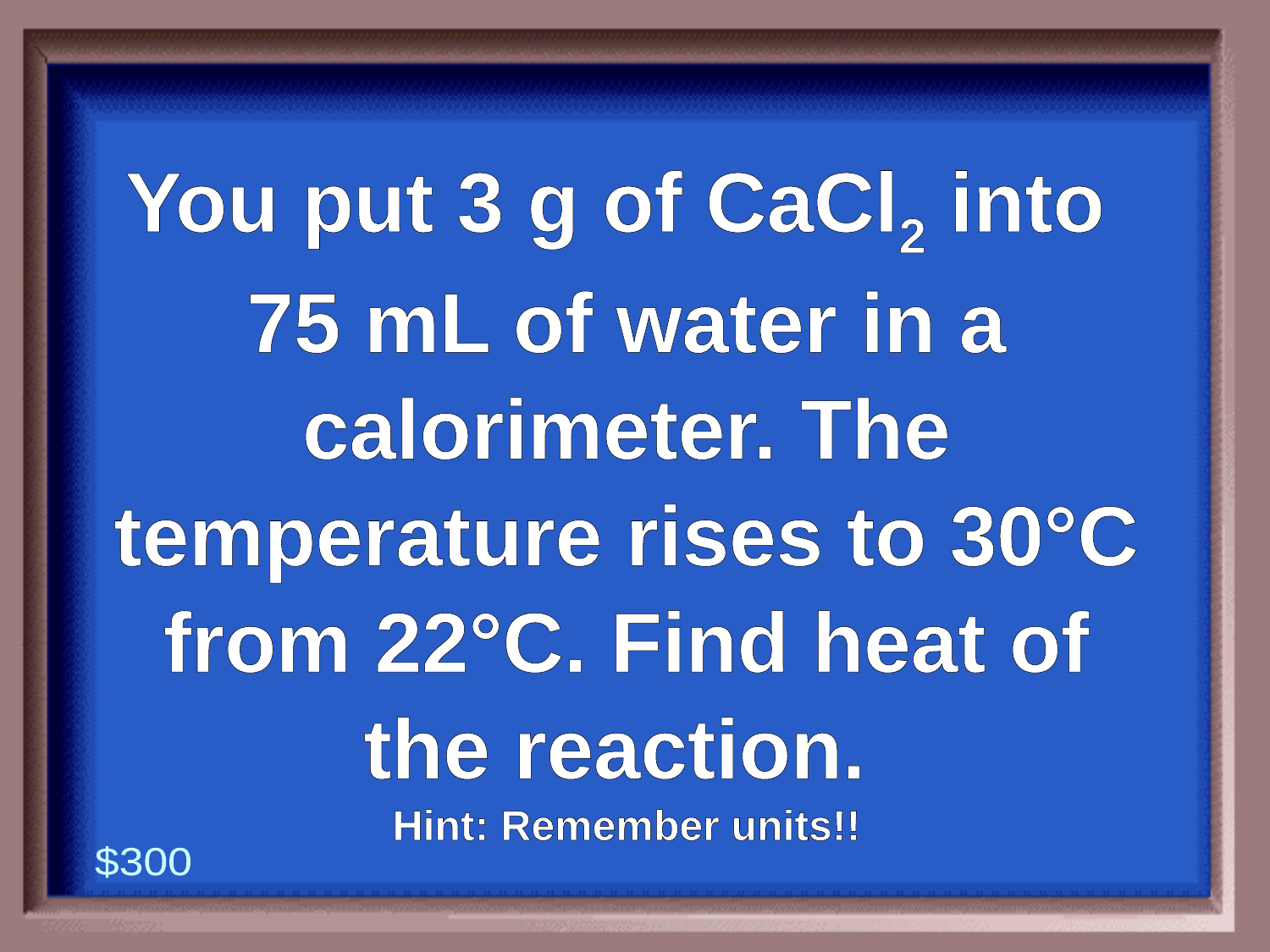

You put 3 g of CaCl2 into
75 mL of water in a calorimeter. The temperature rises to 30°C from 22°C. Find heat of the reaction.
Hint: Remember units!!

$300